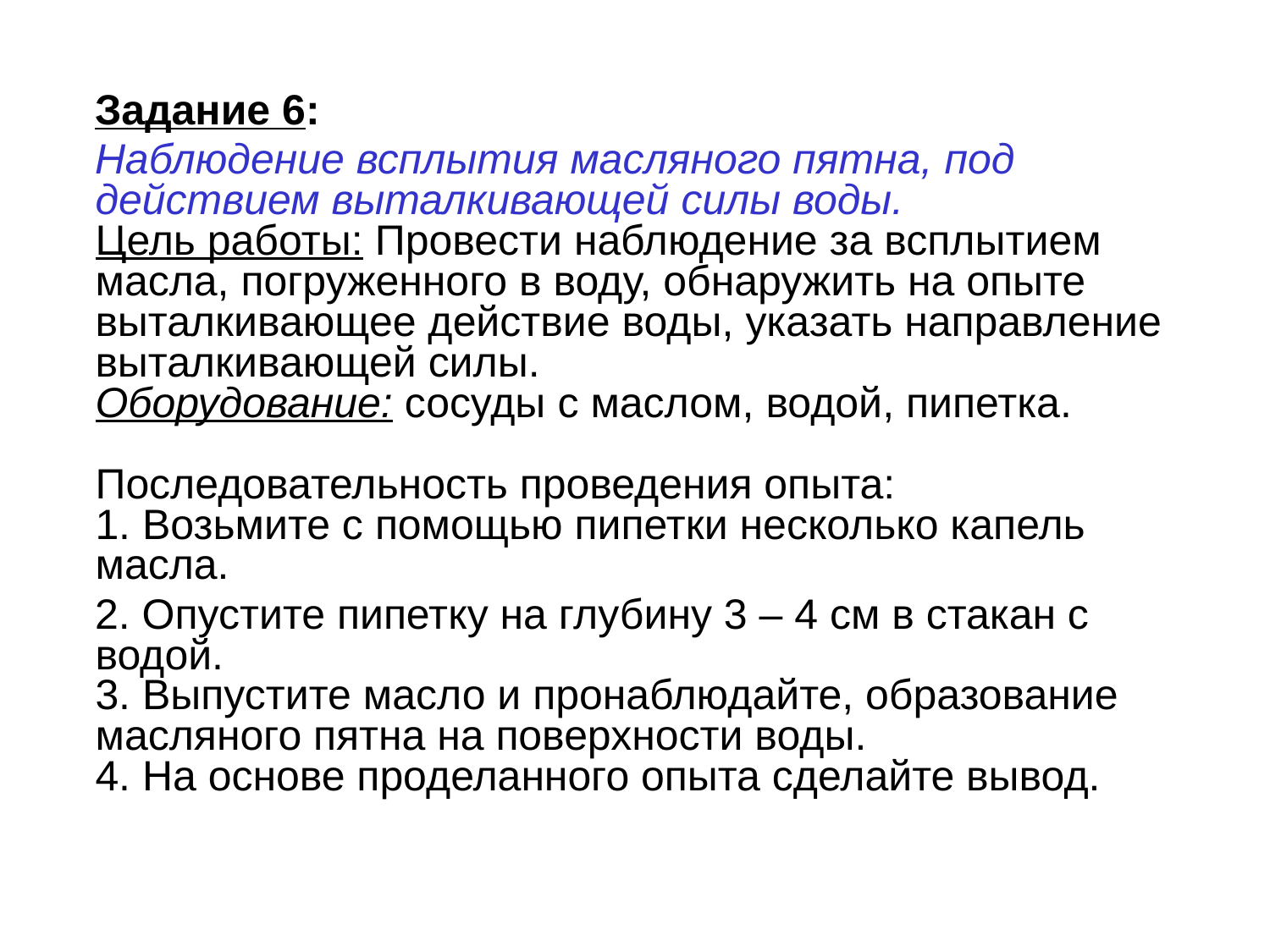

Задание 6:
    Наблюдение всплытия масляного пятна, под действием выталкивающей силы воды.
Цель работы: Провести наблюдение за всплытием масла, погруженного в воду, обнаружить на опыте выталкивающее действие воды, указать направление выталкивающей силы.
Оборудование: сосуды с маслом, водой, пипетка.
Последовательность проведения опыта:
1. Возьмите с помощью пипетки несколько капель масла.
    2. Опустите пипетку на глубину 3 – 4 см в стакан с водой.
3. Выпустите масло и пронаблюдайте, образование масляного пятна на поверхности воды.
4. На основе проделанного опыта сделайте вывод.